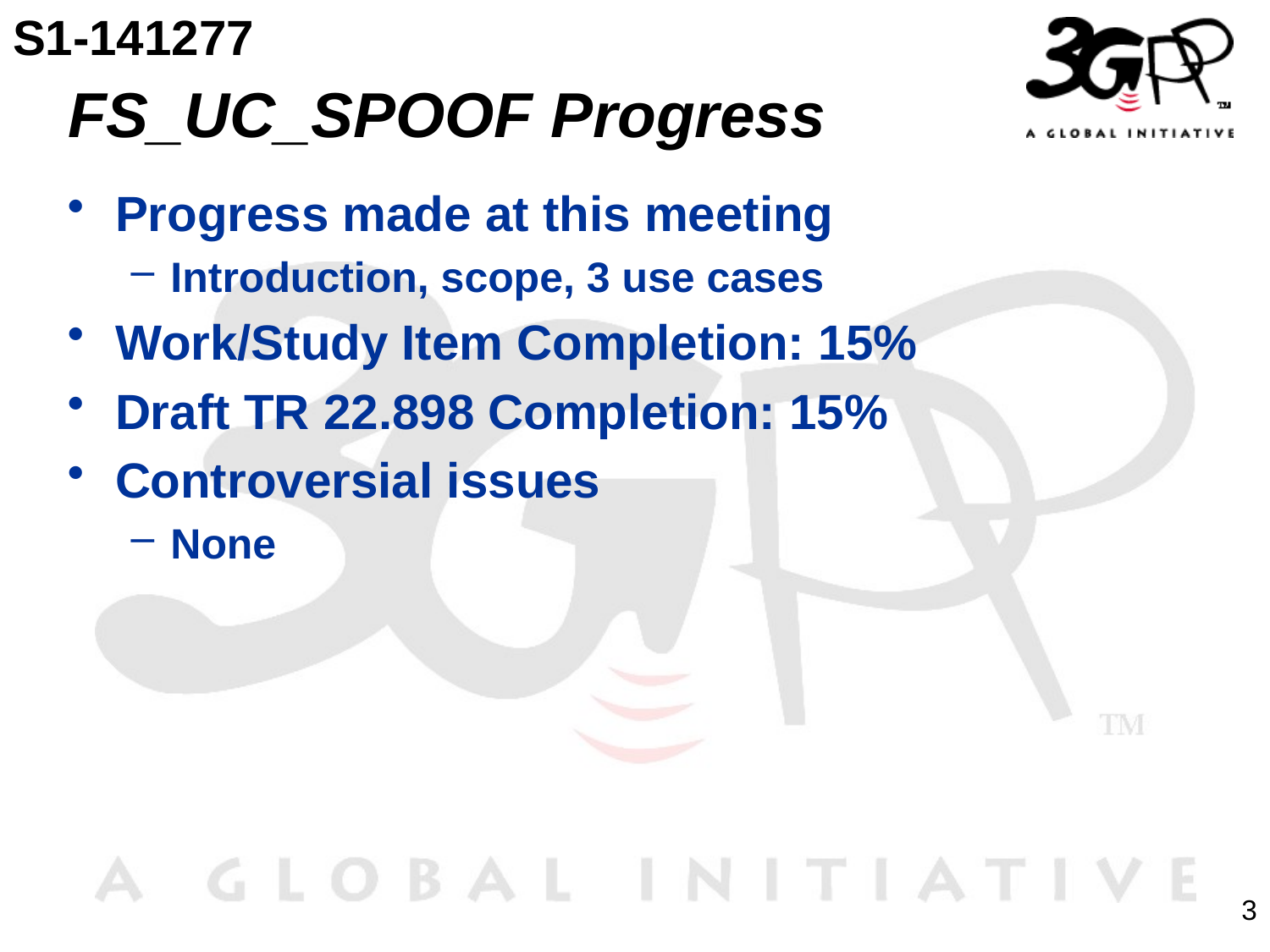

S1-141277
# FS_UC_SPOOF Progress
Progress made at this meeting
Introduction, scope, 3 use cases
Work/Study Item Completion: 15%
Draft TR 22.898 Completion: 15%
Controversial issues
None
3